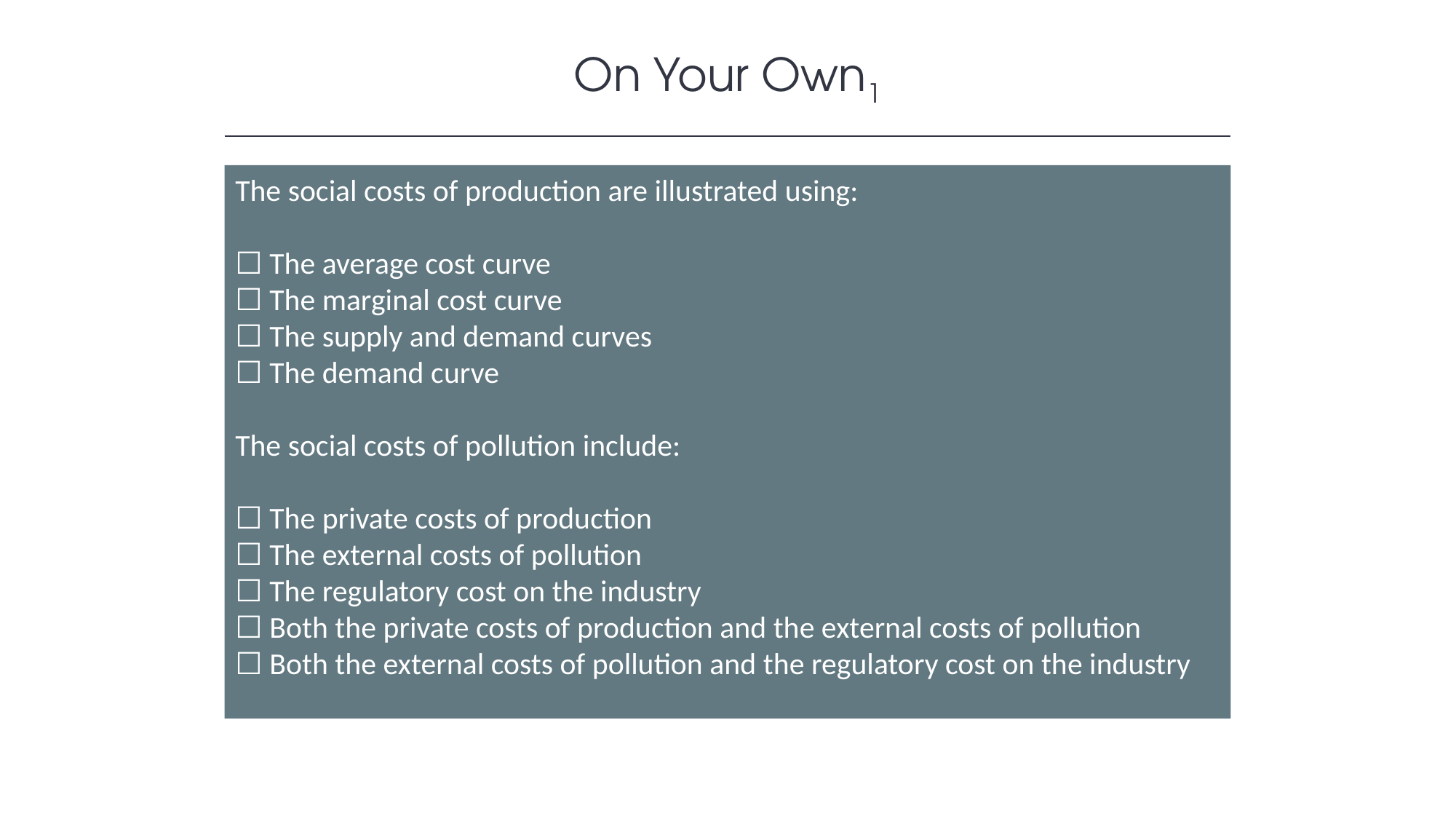

On Your Own1
The social costs of production are illustrated using:

☐ The average cost curve
☐ The marginal cost curve
☐ The supply and demand curves
☐ The demand curve

The social costs of pollution include:

☐ The private costs of production
☐ The external costs of pollution
☐ The regulatory cost on the industry
☐ Both the private costs of production and the external costs of pollution
☐ Both the external costs of pollution and the regulatory cost on the industry